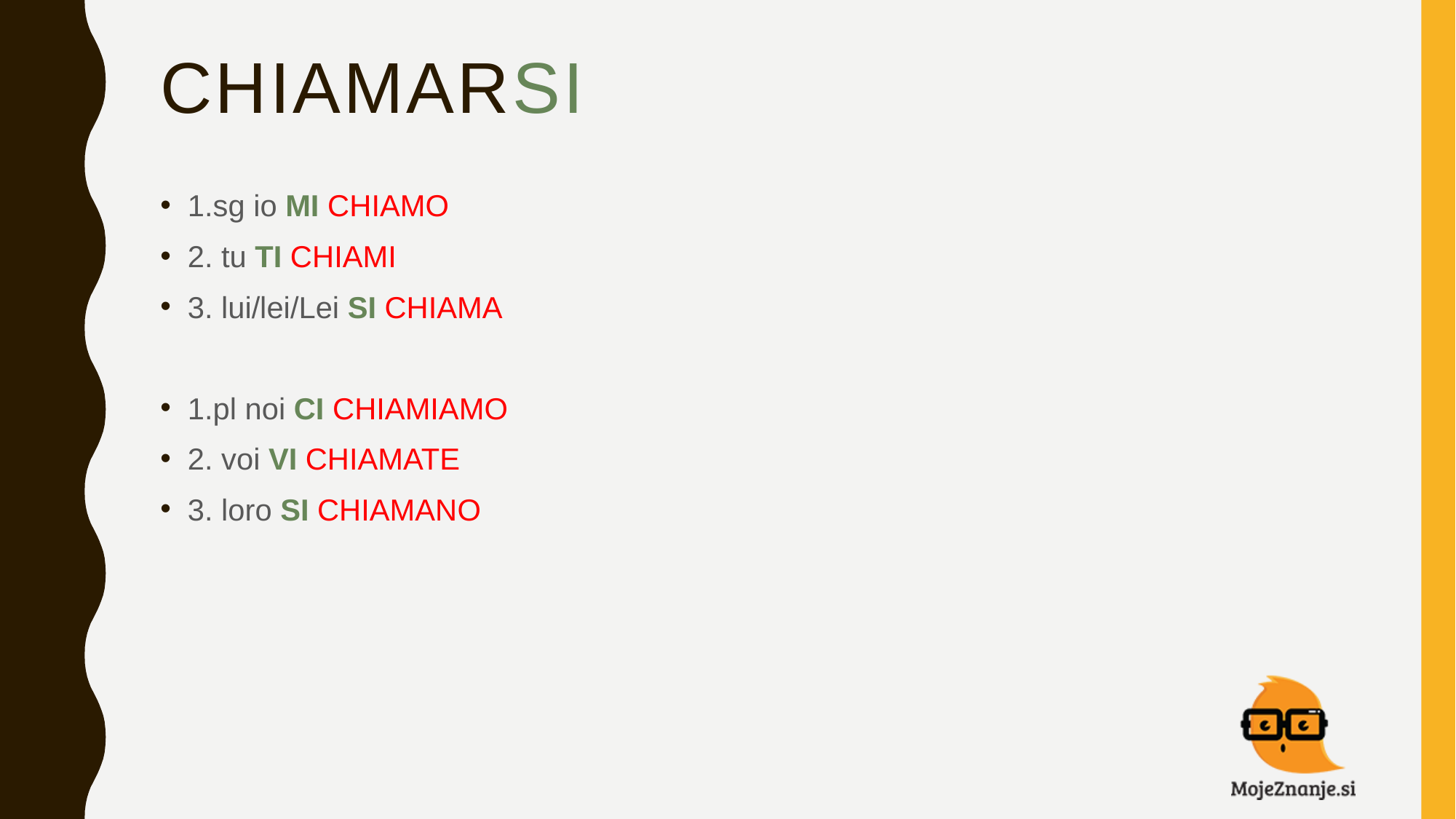

# CHIAMARSI
1.sg io MI CHIAMO
2. tu TI CHIAMI
3. lui/lei/Lei SI CHIAMA

1.pl noi CI CHIAMIAMO
2. voi VI CHIAMATE
3. loro SI CHIAMANO